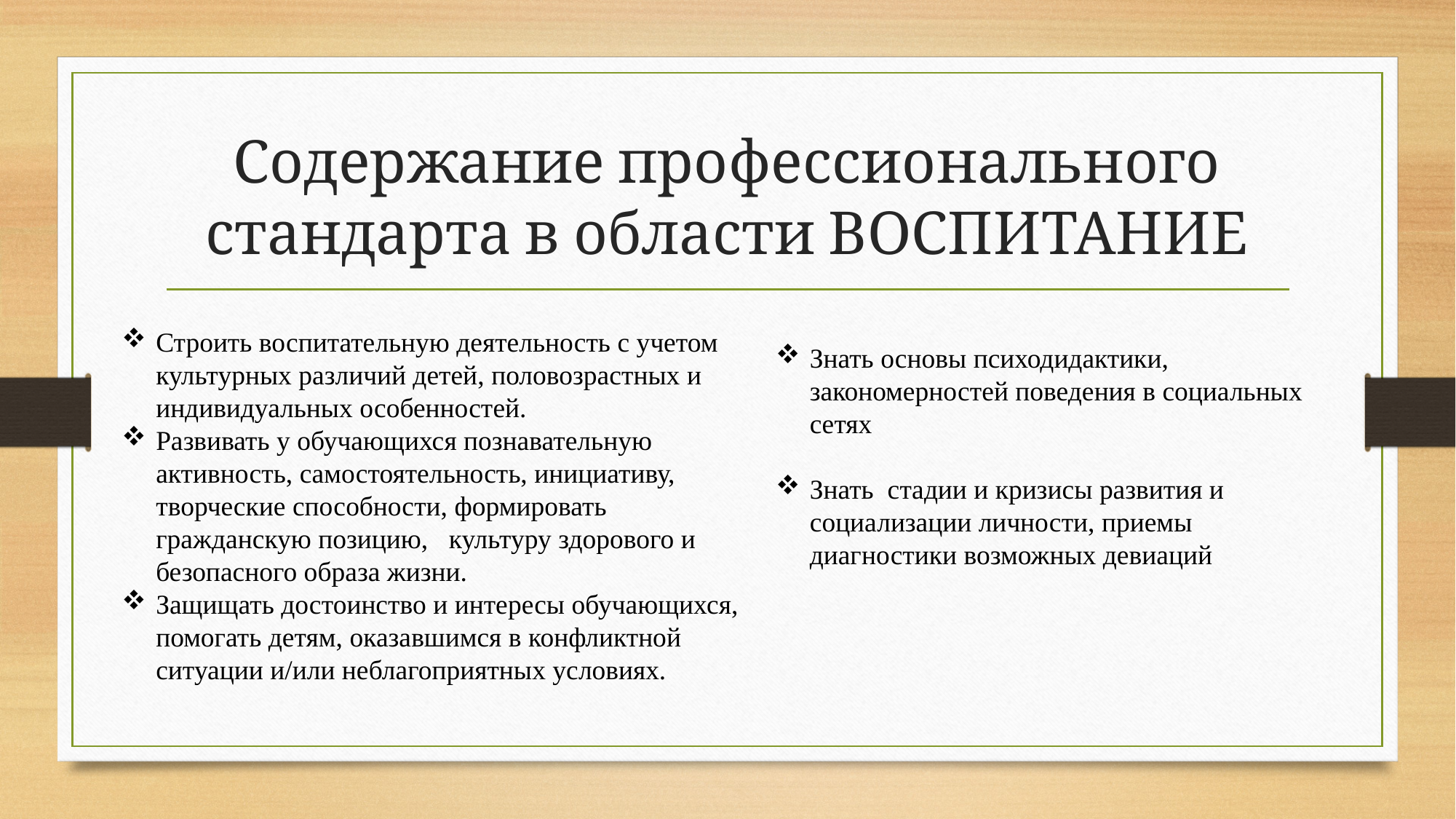

# Содержание профессионального стандарта в области ВОСПИТАНИЕ
Строить воспитательную деятельность с учетом культурных различий детей, половозрастных и индивидуальных особенностей.
Развивать у обучающихся познавательную активность, самостоятельность, инициативу, творческие способности, формировать гражданскую позицию,   культуру здорового и безопасного образа жизни.
Защищать достоинство и интересы обучающихся, помогать детям, оказавшимся в конфликтной ситуации и/или неблагоприятных условиях.
Знать основы психодидактики,  закономерностей поведения в социальных сетях

Знать  стадии и кризисы развития и социализации личности, приемы  диагностики возможных девиаций